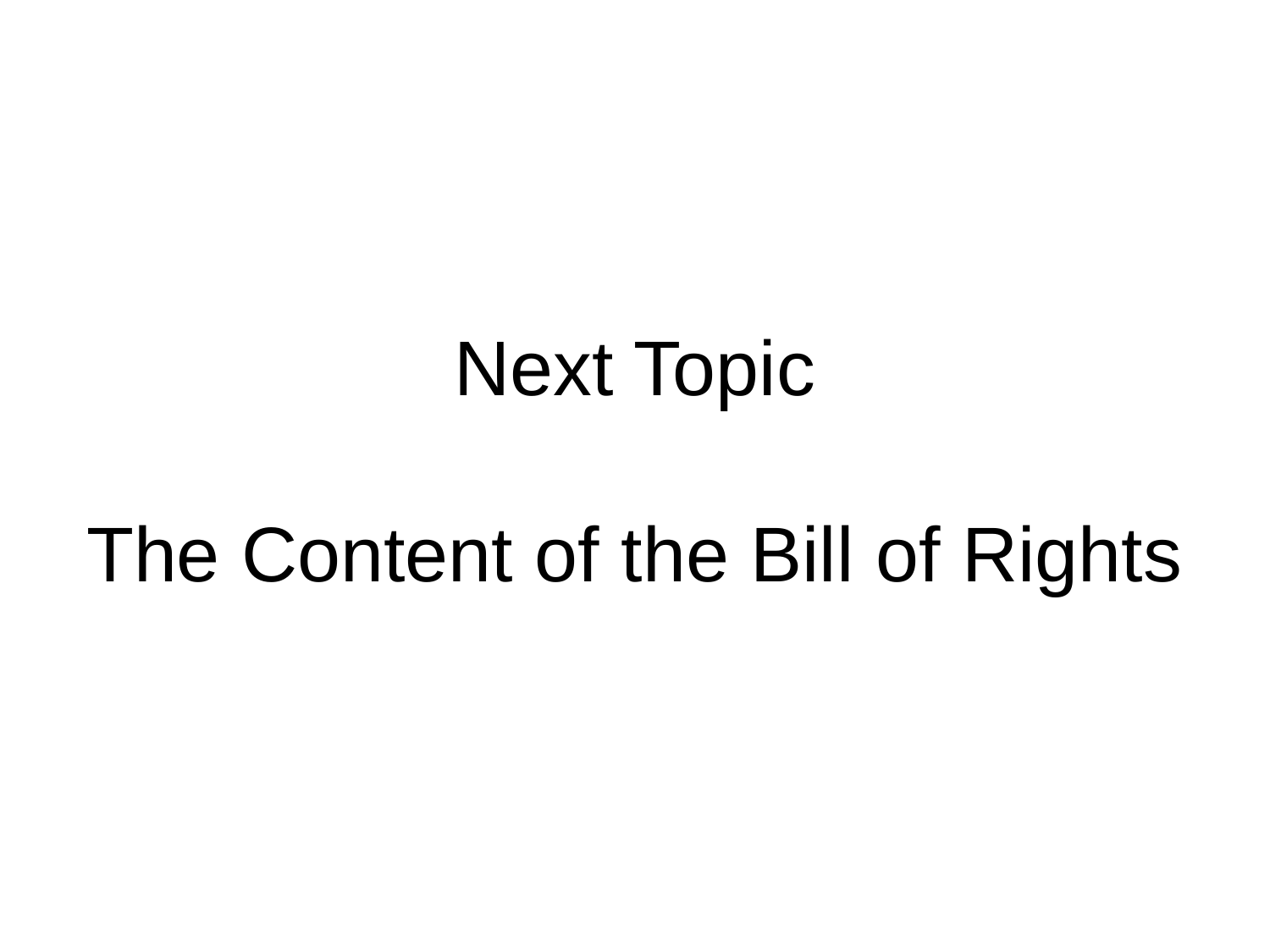

# Next Topic The Content of the Bill of Rights